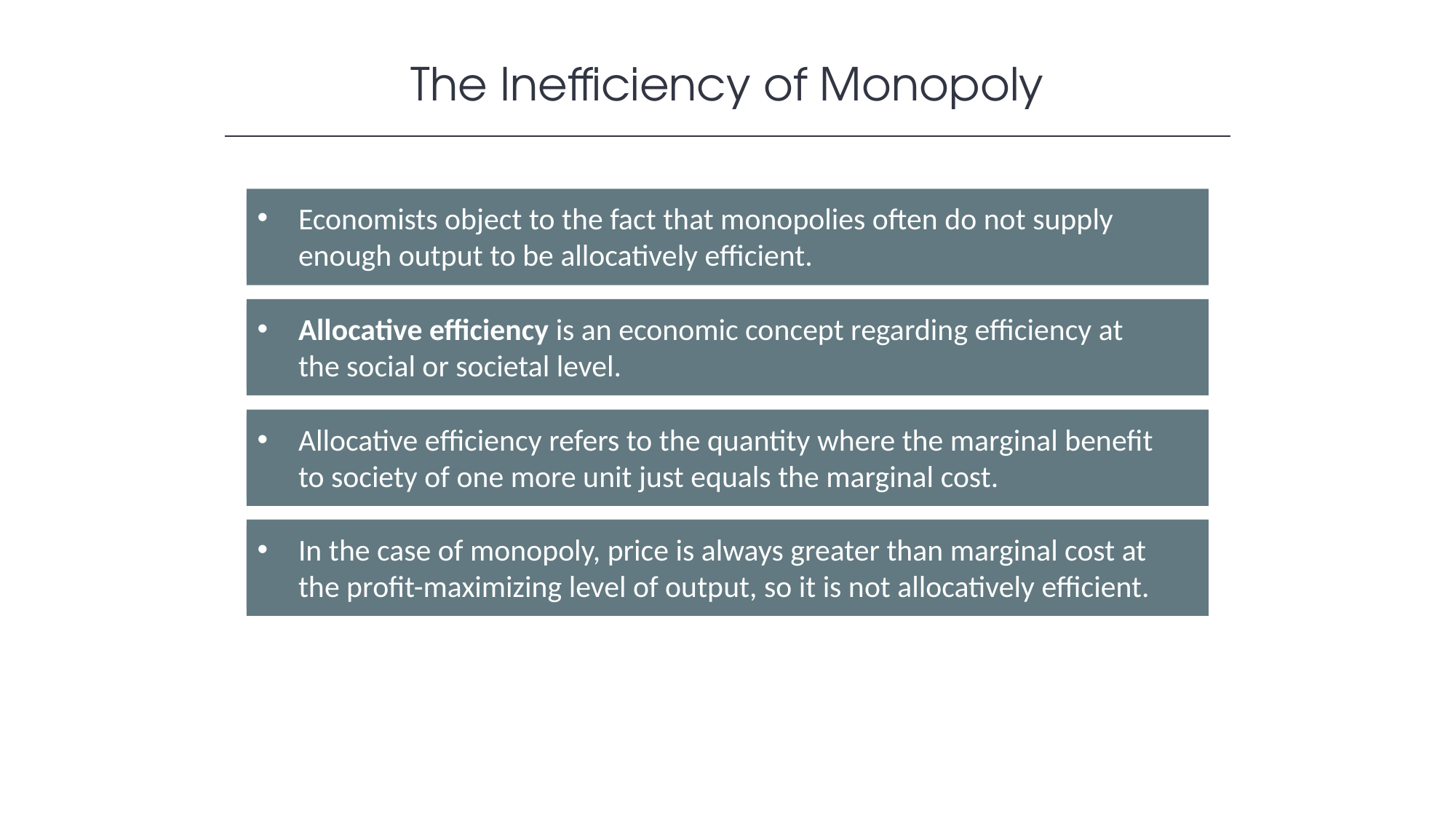

The Inefficiency of Monopoly

Economists object to the fact that monopolies often do not supply enough output to be allocatively efficient.

Allocative efficiency is an economic concept regarding efficiency at the social or societal level.

Allocative efficiency refers to the quantity where the marginal benefit to society of one more unit just equals the marginal cost.

In the case of monopoly, price is always greater than marginal cost at the profit-maximizing level of output, so it is not allocatively efficient.